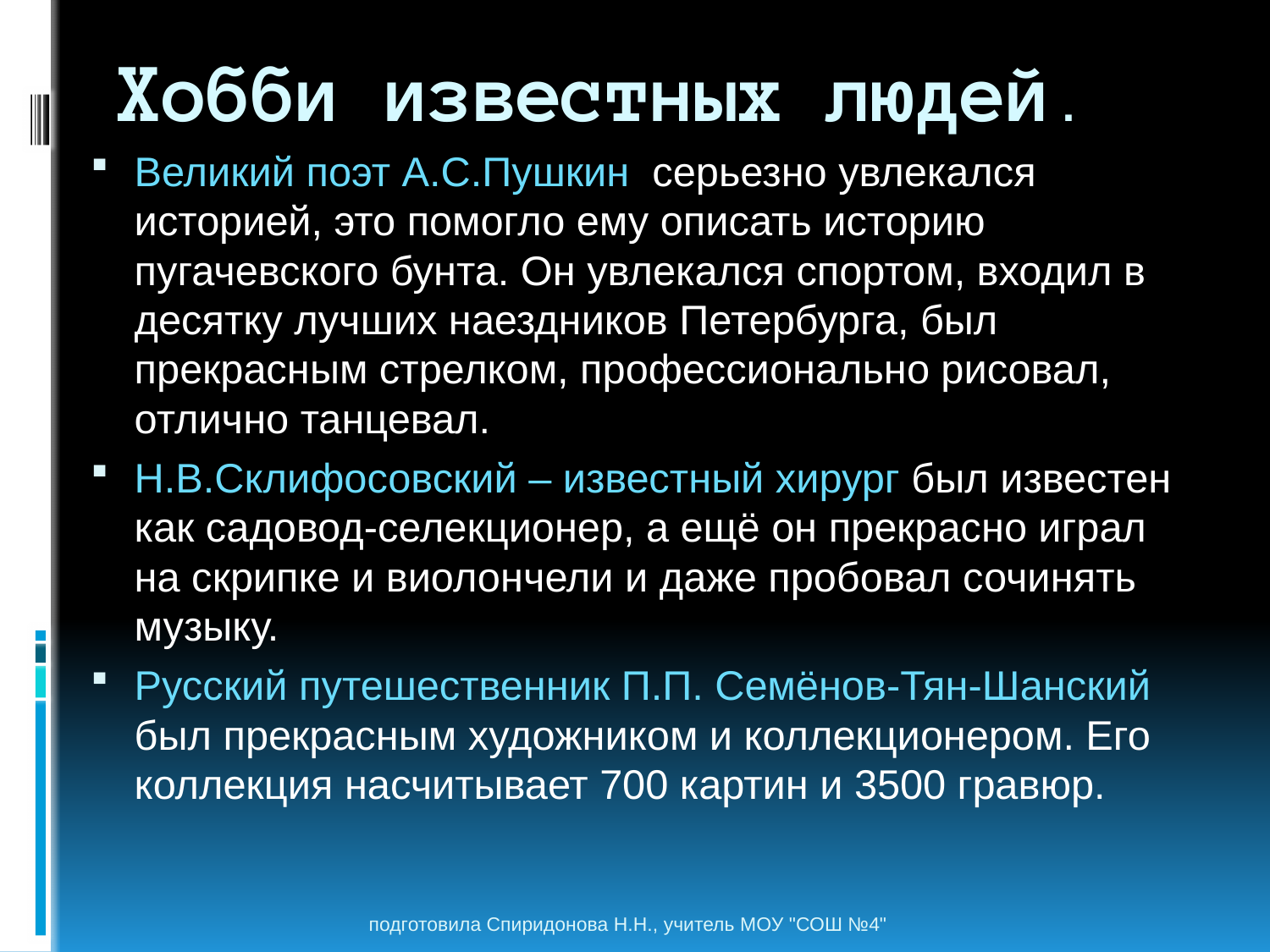

# Хобби известных людей.
Великий поэт А.С.Пушкин  серьезно увлекался историей, это помогло ему описать историю пугачевского бунта. Он увлекался спортом, входил в десятку лучших наездников Петербурга, был прекрасным стрелком, профессионально рисовал, отлично танцевал.
Н.В.Склифосовский – известный хирург был известен как садовод-селекционер, а ещё он прекрасно играл на скрипке и виолончели и даже пробовал сочинять музыку.
Русский путешественник П.П. Семёнов-Тян-Шанский был прекрасным художником и коллекционером. Его коллекция насчитывает 700 картин и 3500 гравюр.

подготовила Спиридонова Н.Н., учитель МОУ "СОШ №4"